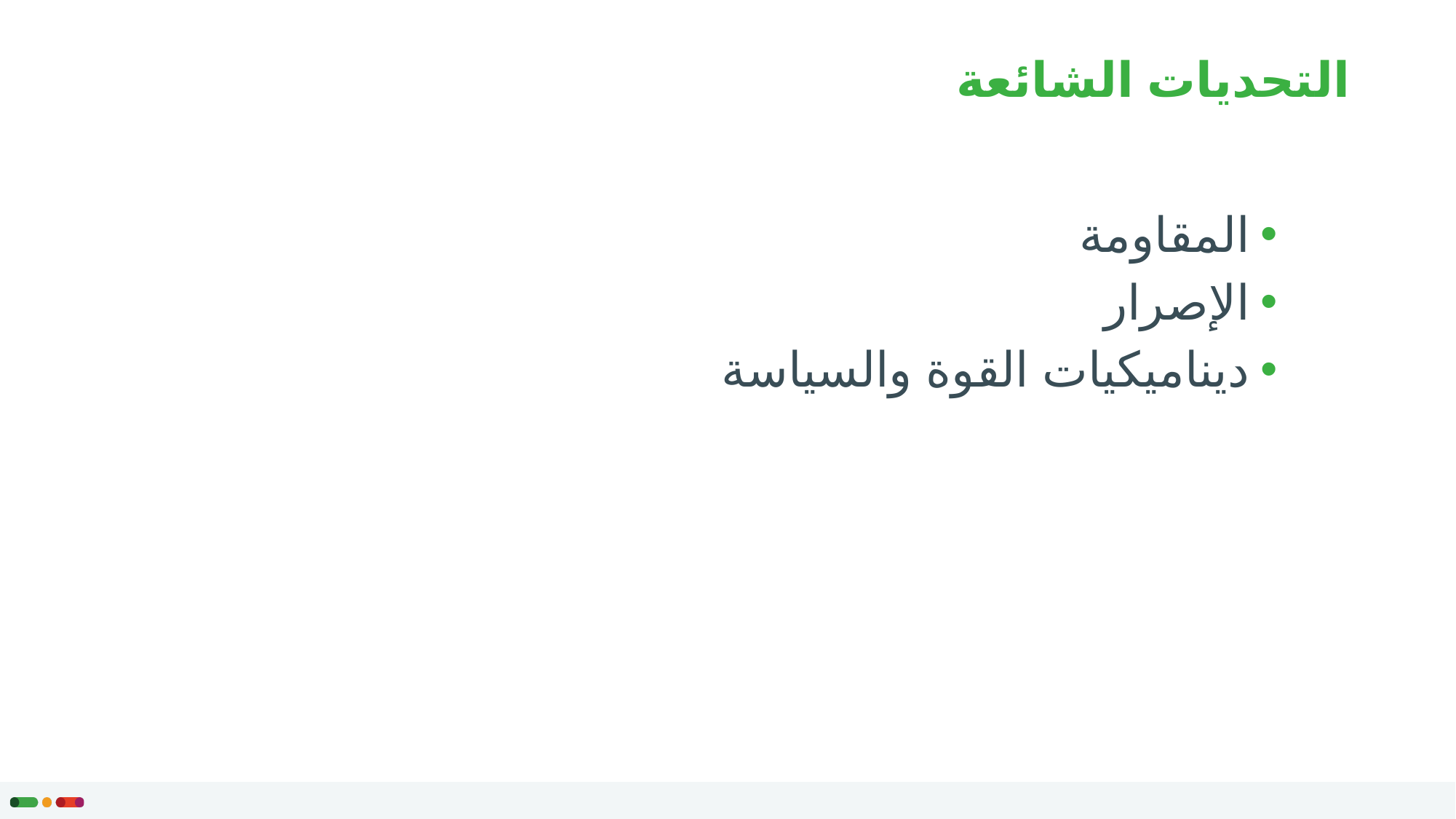

# التحديات الشائعة
المقاومة
الإصرار
ديناميكيات القوة والسياسة